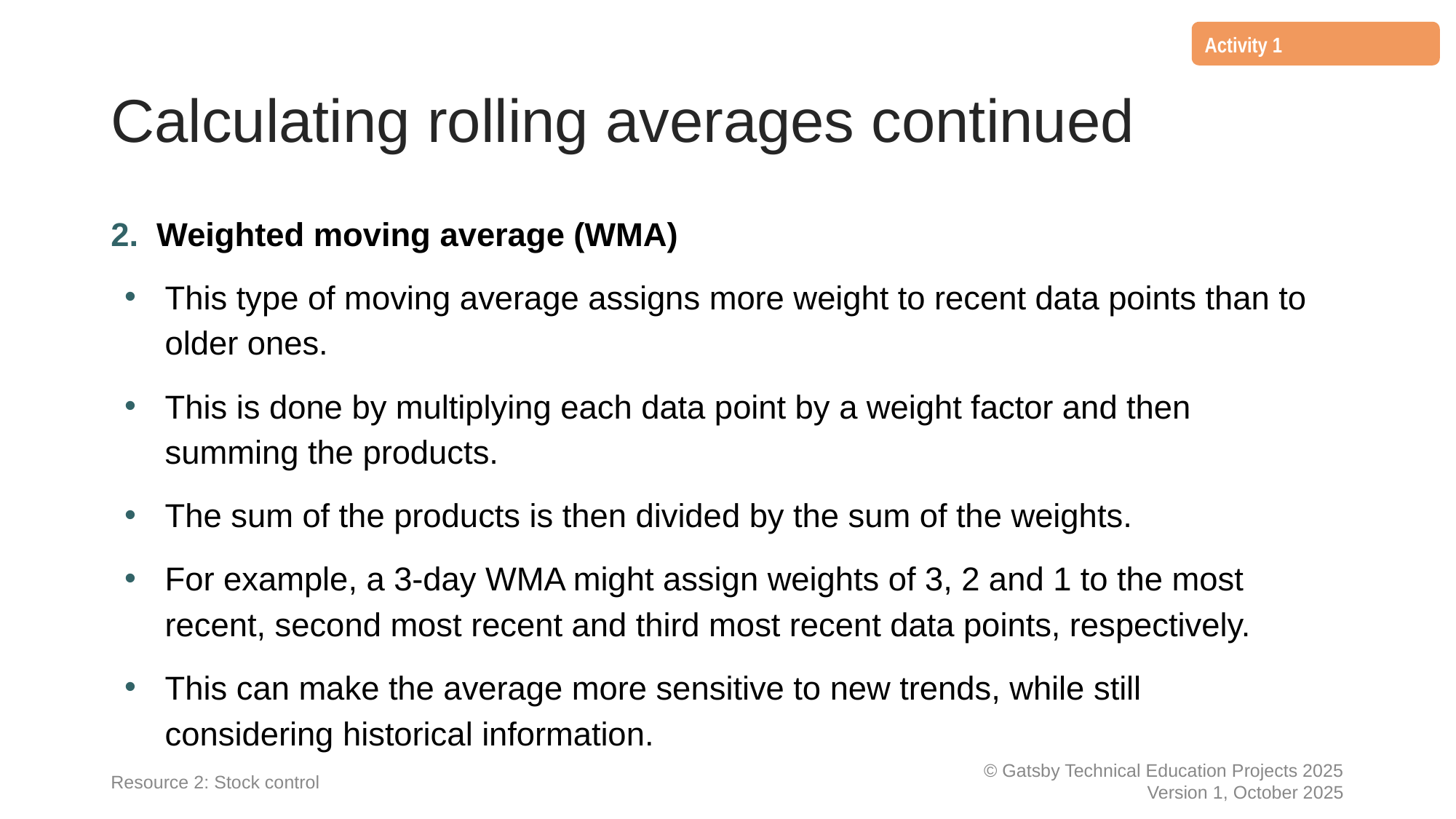

Activity 1
# Calculating rolling averages continued
2.  Weighted moving average (WMA)
This type of moving average assigns more weight to recent data points than to older ones.
This is done by multiplying each data point by a weight factor and then summing the products.
The sum of the products is then divided by the sum of the weights.
For example, a 3-day WMA might assign weights of 3, 2 and 1 to the most recent, second most recent and third most recent data points, respectively.
This can make the average more sensitive to new trends, while still considering historical information.

Resource 2: Stock control